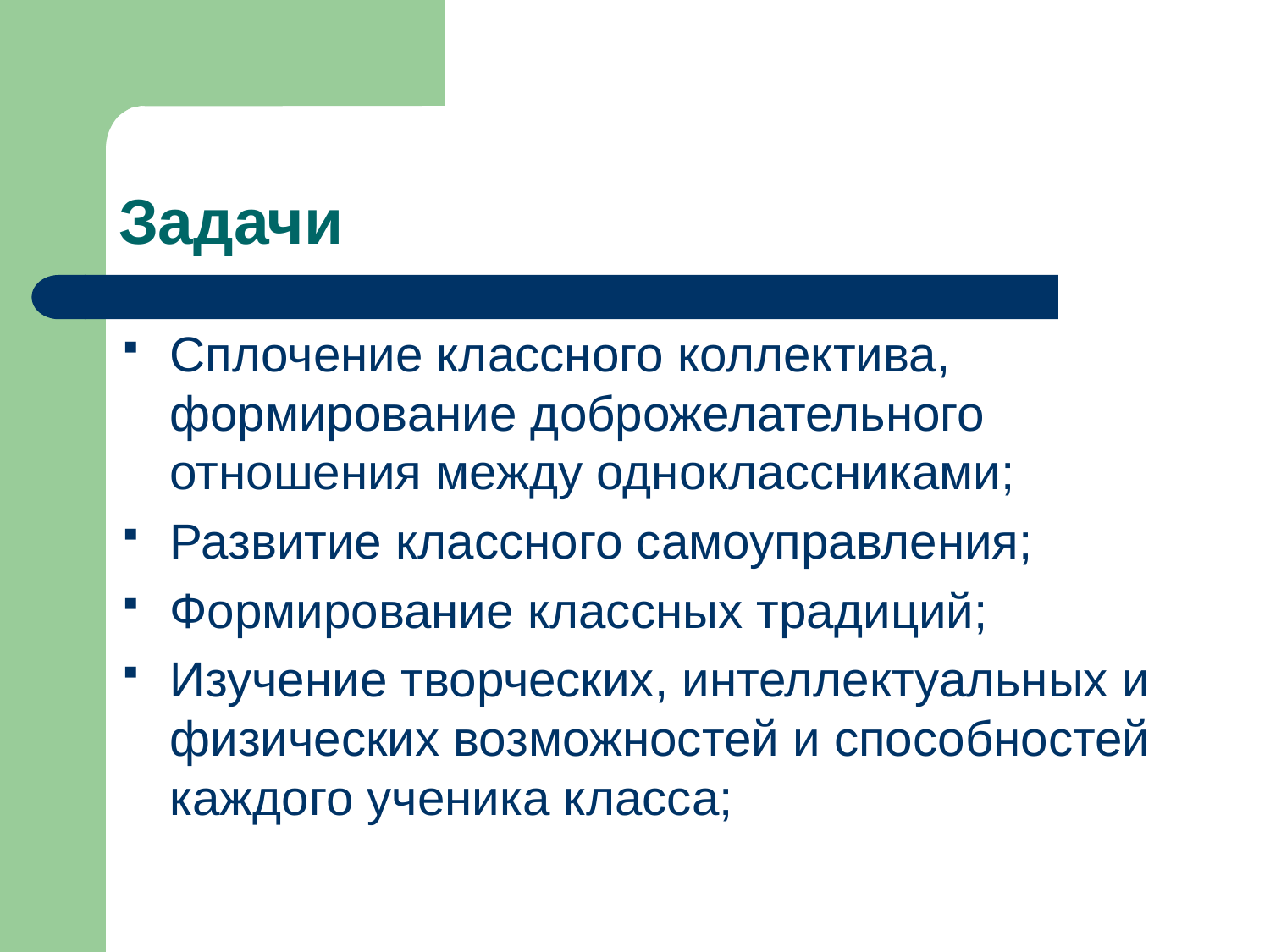

# Задачи
Сплочение классного коллектива, формирование доброжелательного отношения между одноклассниками;
Развитие классного самоуправления;
Формирование классных традиций;
Изучение творческих, интеллектуальных и физических возможностей и способностей каждого ученика класса;